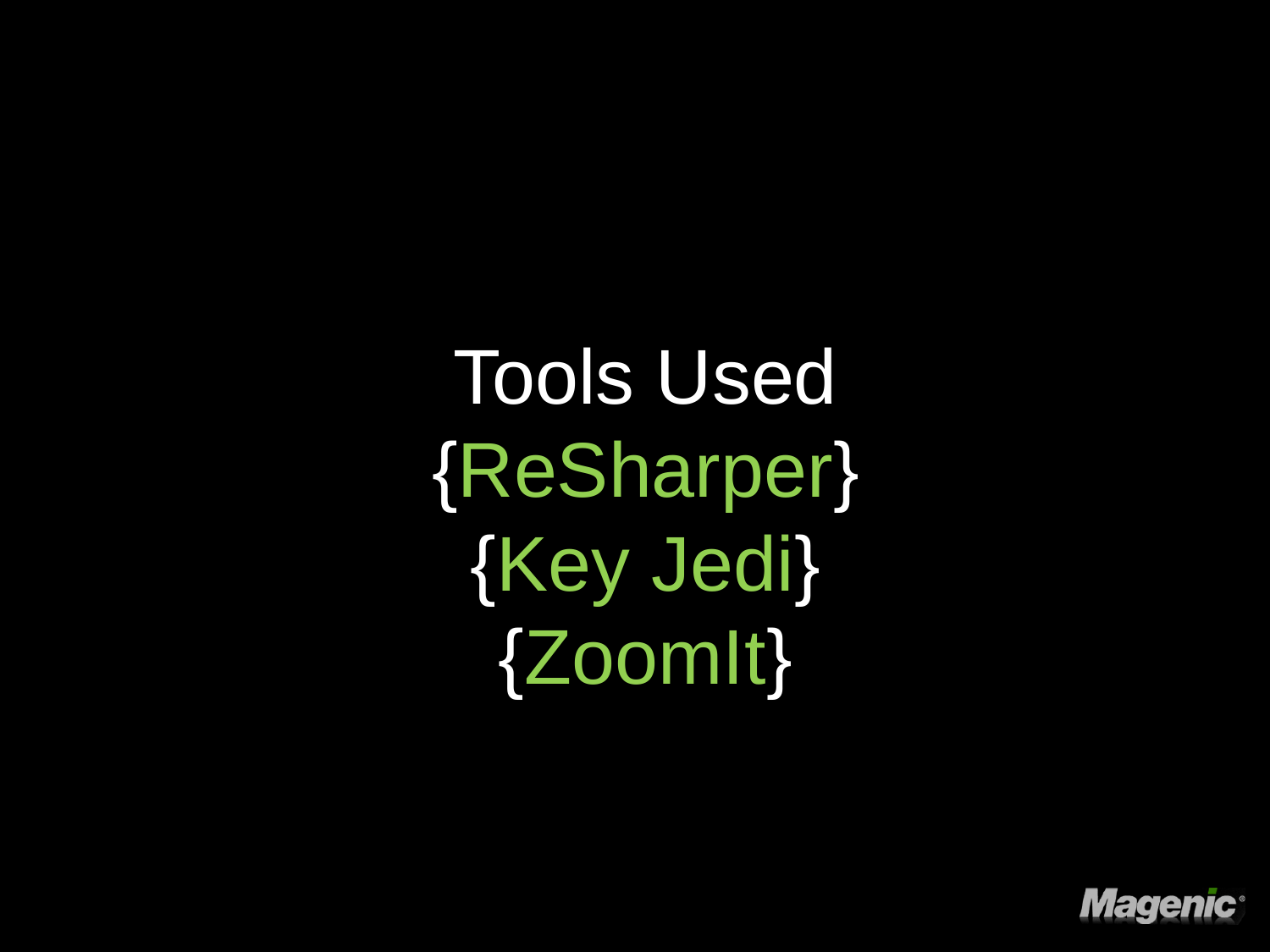

# Tools Used {ReSharper} {Key Jedi} {ZoomIt}